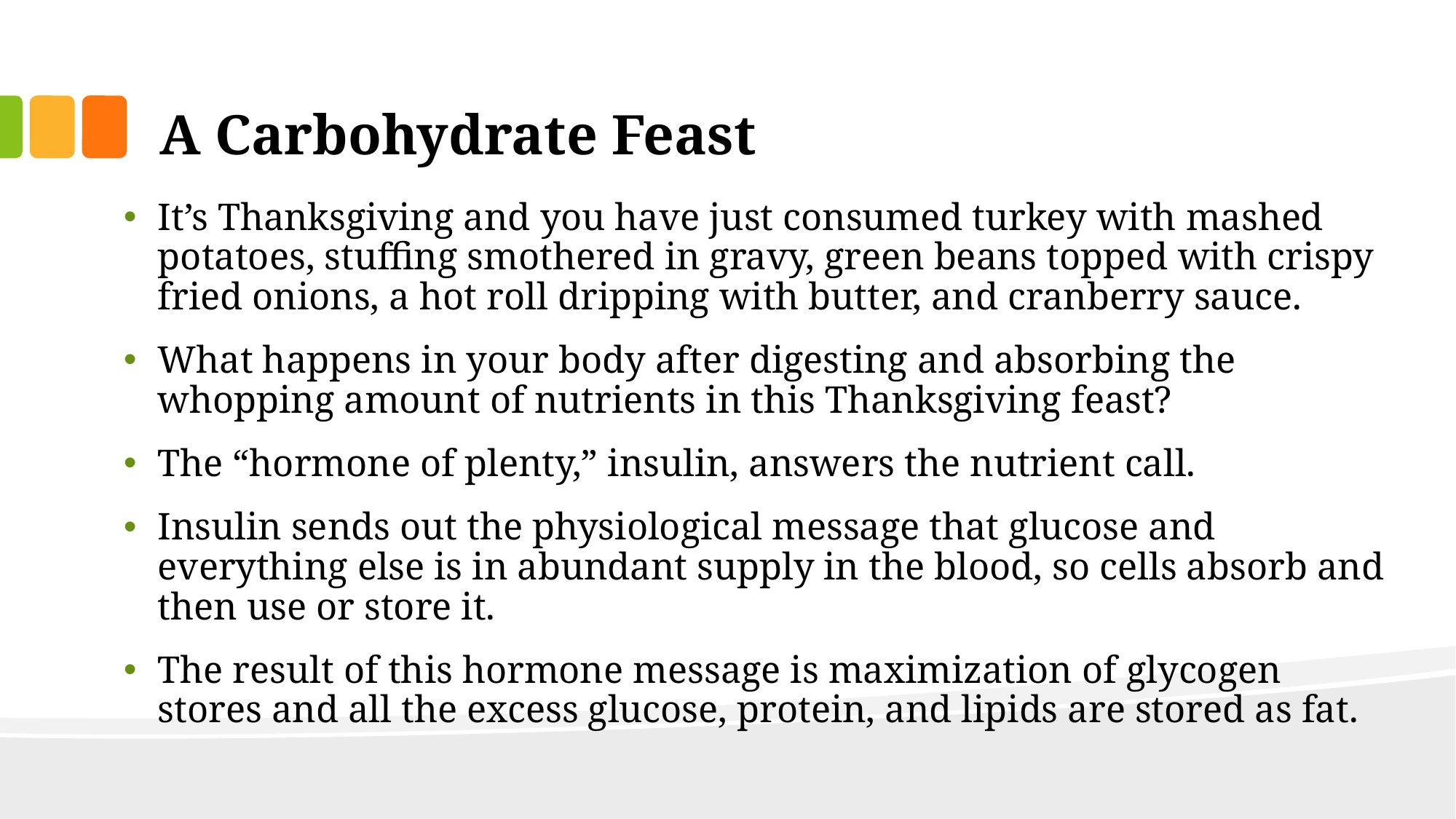

# A Carbohydrate Feast
It’s Thanksgiving and you have just consumed turkey with mashed potatoes, stuffing smothered in gravy, green beans topped with crispy fried onions, a hot roll dripping with butter, and cranberry sauce.
What happens in your body after digesting and absorbing the whopping amount of nutrients in this Thanksgiving feast?
The “hormone of plenty,” insulin, answers the nutrient call.
Insulin sends out the physiological message that glucose and everything else is in abundant supply in the blood, so cells absorb and then use or store it.
The result of this hormone message is maximization of glycogen stores and all the excess glucose, protein, and lipids are stored as fat.